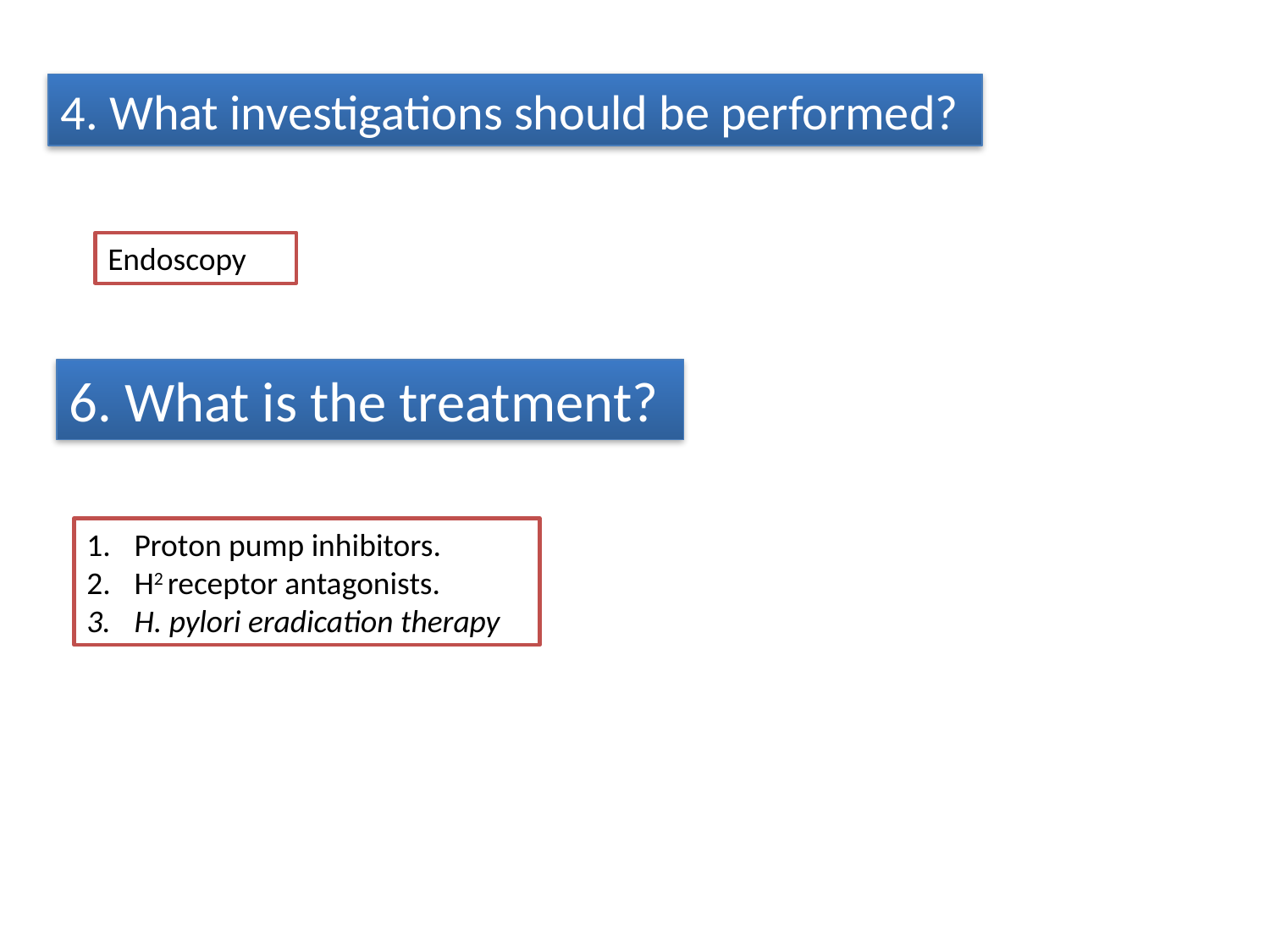

#
4. What investigations should be performed?

Endoscopy
6. What is the treatment?
Proton pump inhibitors.
H2 receptor antagonists.
H. pylori eradication therapy